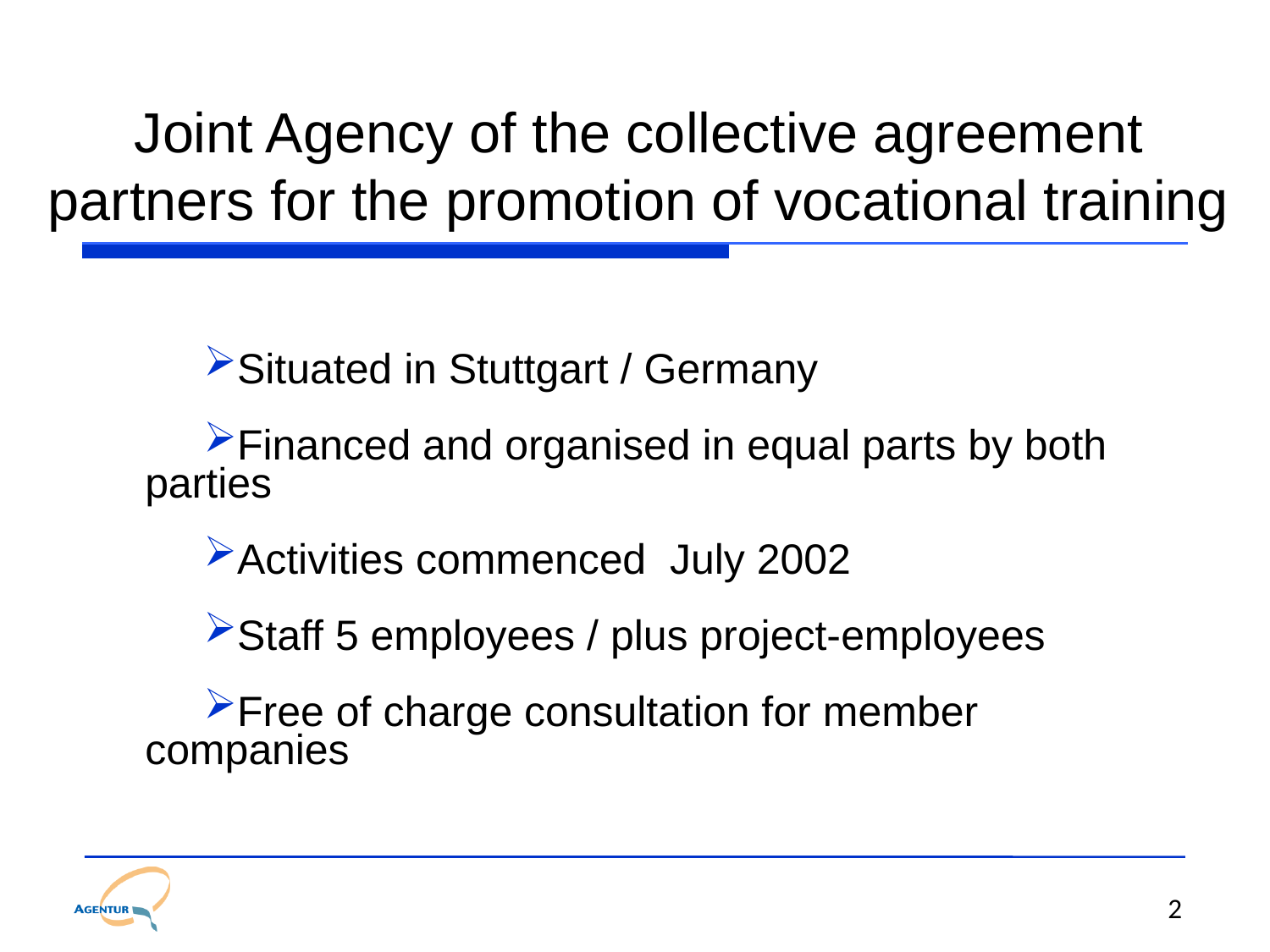

# Joint Agency of the collective agreement partners for the promotion of vocational training

Situated in Stuttgart / Germany

Financed and organised in equal parts by both 	parties

Activities commenced  July 2002

Staff 5 employees / plus project-employees
Free of charge consultation for member companies

2